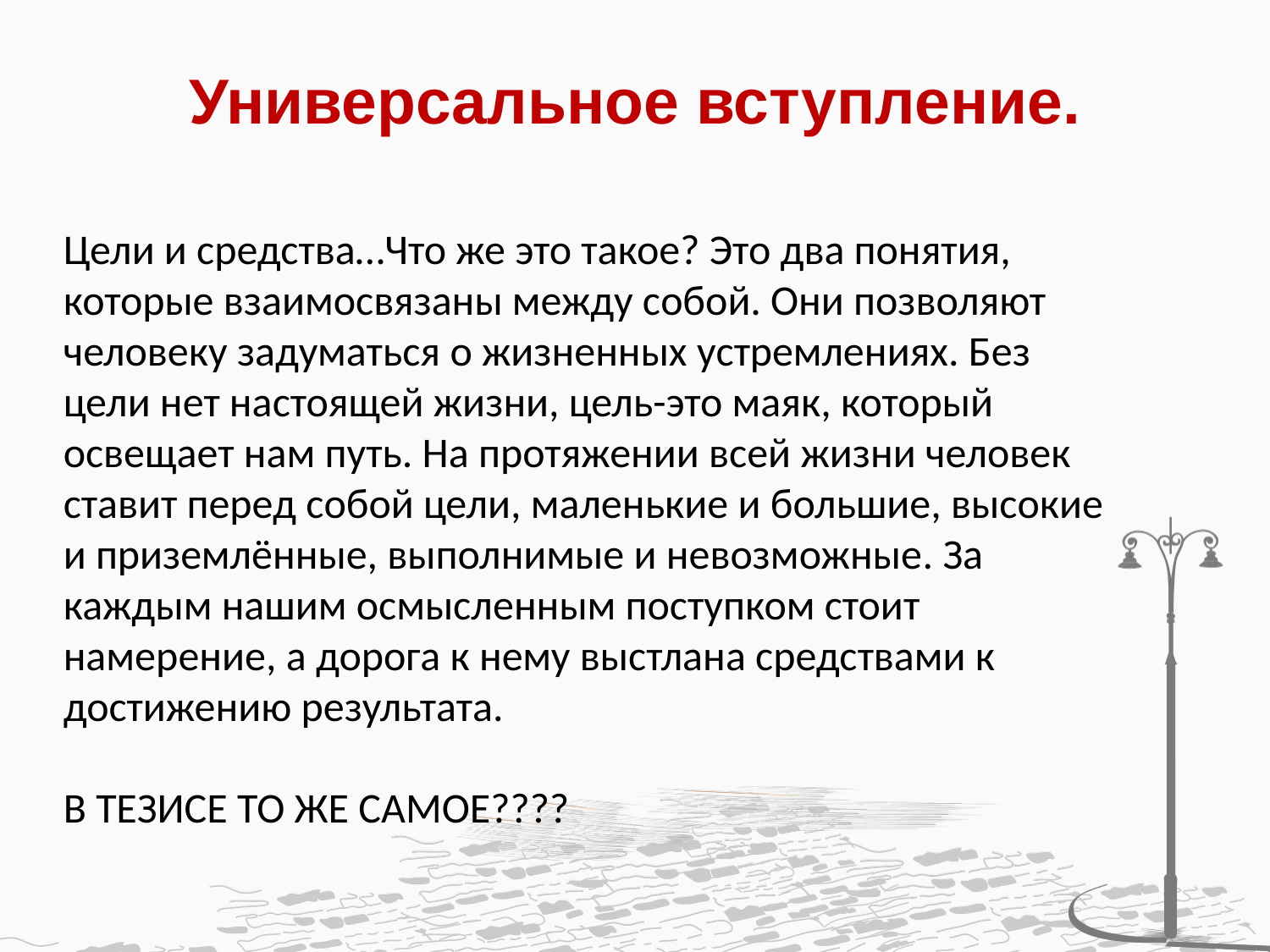

# Универсальное вступление.

Цели и средства…Что же это такое? Это два понятия, которые взаимосвязаны между собой. Они позволяют человеку задуматься о жизненных устремлениях. Без цели нет настоящей жизни, цель-это маяк, который освещает нам путь. На протяжении всей жизни человек ставит перед собой цели, маленькие и большие, высокие и приземлённые, выполнимые и невозможные. За каждым нашим осмысленным поступком стоит намерение, а дорога к нему выстлана средствами к достижению результата.

В ТЕЗИСЕ ТО ЖЕ САМОЕ????